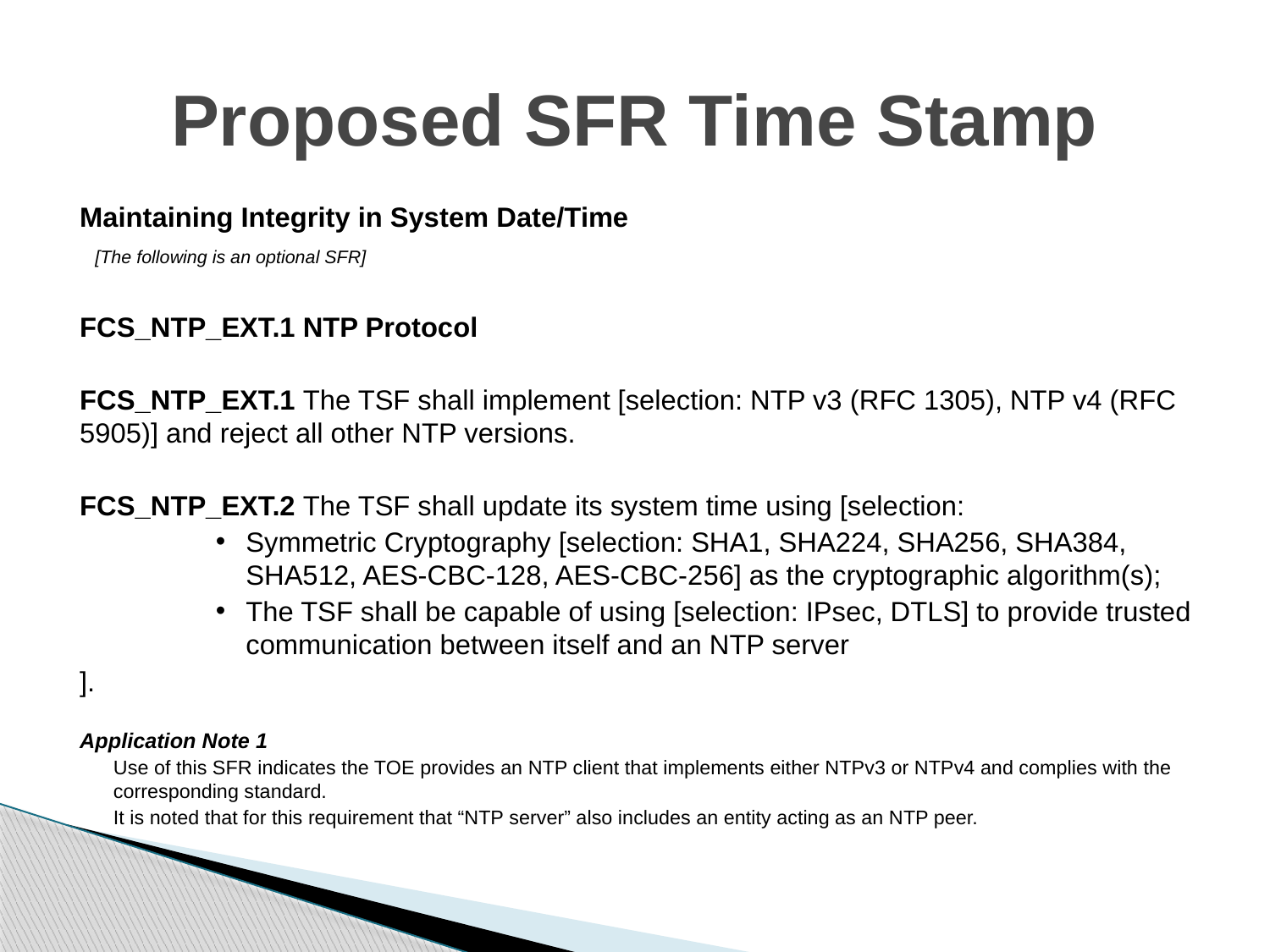

# Proposed SFR Time Stamp
Maintaining Integrity in System Date/Time
  [The following is an optional SFR]

FCS_NTP_EXT.1 NTP Protocol

FCS_NTP_EXT.1 The TSF shall implement [selection: NTP v3 (RFC 1305), NTP v4 (RFC 5905)] and reject all other NTP versions.

FCS_NTP_EXT.2 The TSF shall update its system time using [selection:
Symmetric Cryptography [selection: SHA1, SHA224, SHA256, SHA384, SHA512, AES-CBC-128, AES-CBC-256] as the cryptographic algorithm(s);
The TSF shall be capable of using [selection: IPsec, DTLS] to provide trusted communication between itself and an NTP server
].

Application Note 1
Use of this SFR indicates the TOE provides an NTP client that implements either NTPv3 or NTPv4 and complies with the corresponding standard.
It is noted that for this requirement that “NTP server” also includes an entity acting as an NTP peer.